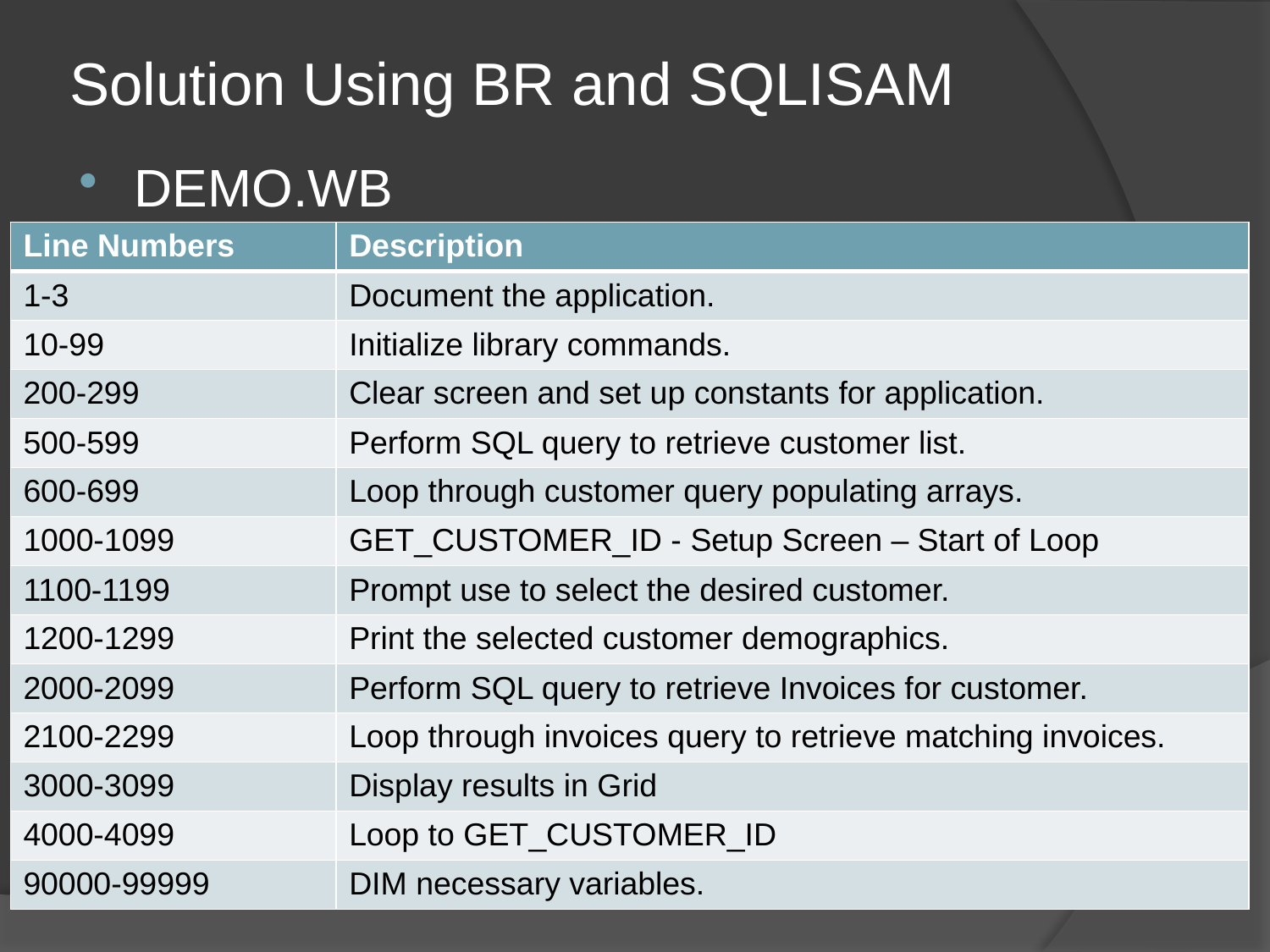

# Solution Using BR and SQLISAM
DEMO.WB
| Line Numbers | Description |
| --- | --- |
| 1-3 | Document the application. |
| 10-99 | Initialize library commands. |
| 200-299 | Clear screen and set up constants for application. |
| 500-599 | Perform SQL query to retrieve customer list. |
| 600-699 | Loop through customer query populating arrays. |
| 1000-1099 | GET\_CUSTOMER\_ID - Setup Screen – Start of Loop |
| 1100-1199 | Prompt use to select the desired customer. |
| 1200-1299 | Print the selected customer demographics. |
| 2000-2099 | Perform SQL query to retrieve Invoices for customer. |
| 2100-2299 | Loop through invoices query to retrieve matching invoices. |
| 3000-3099 | Display results in Grid |
| 4000-4099 | Loop to GET\_CUSTOMER\_ID |
| 90000-99999 | DIM necessary variables. |